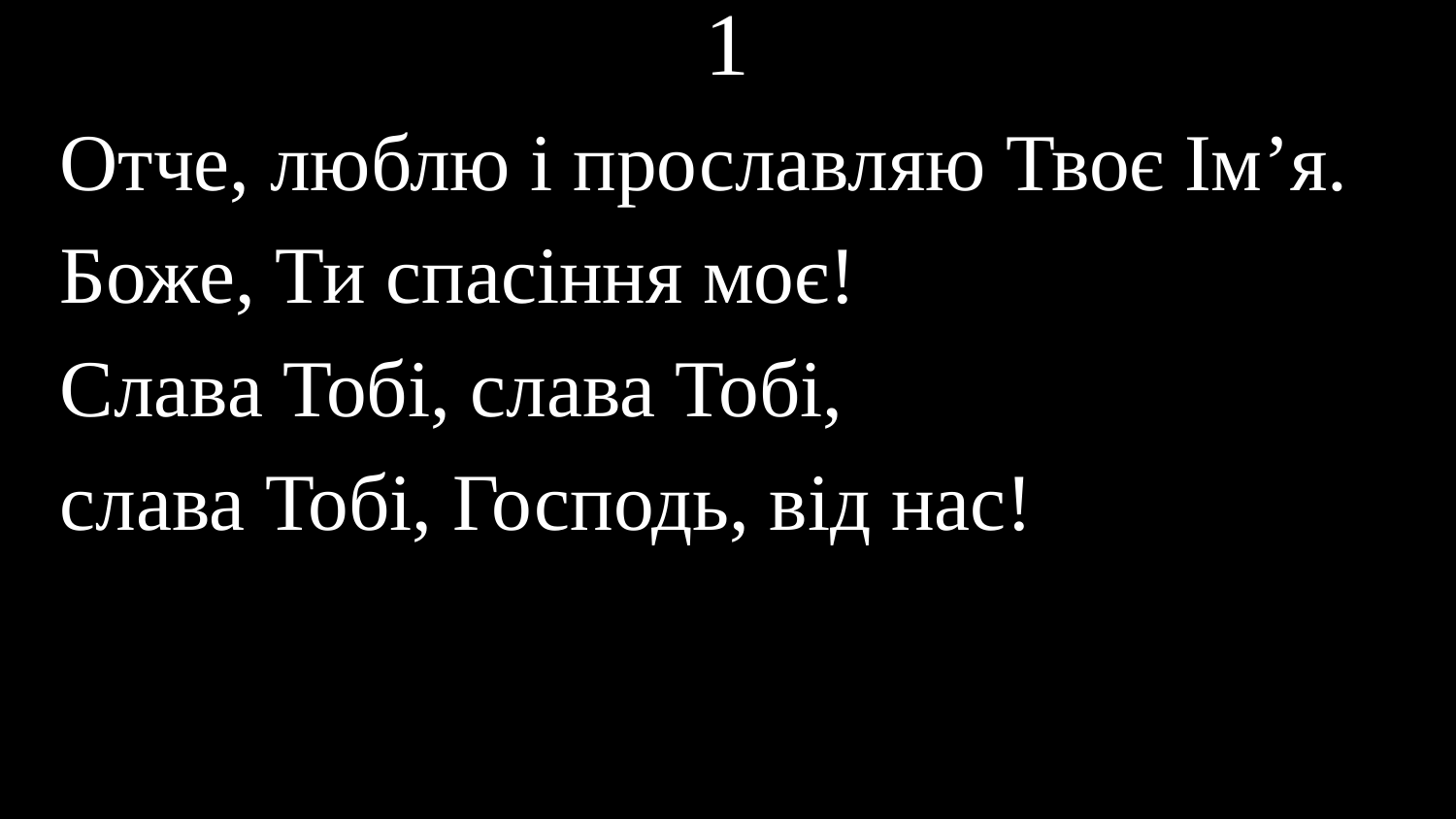

# 1
Отче, люблю і прославляю Твоє Ім’я.
Боже, Ти спасіння моє!
Слава Тобі, слава Тобі,
слава Тобі, Господь, від нас!